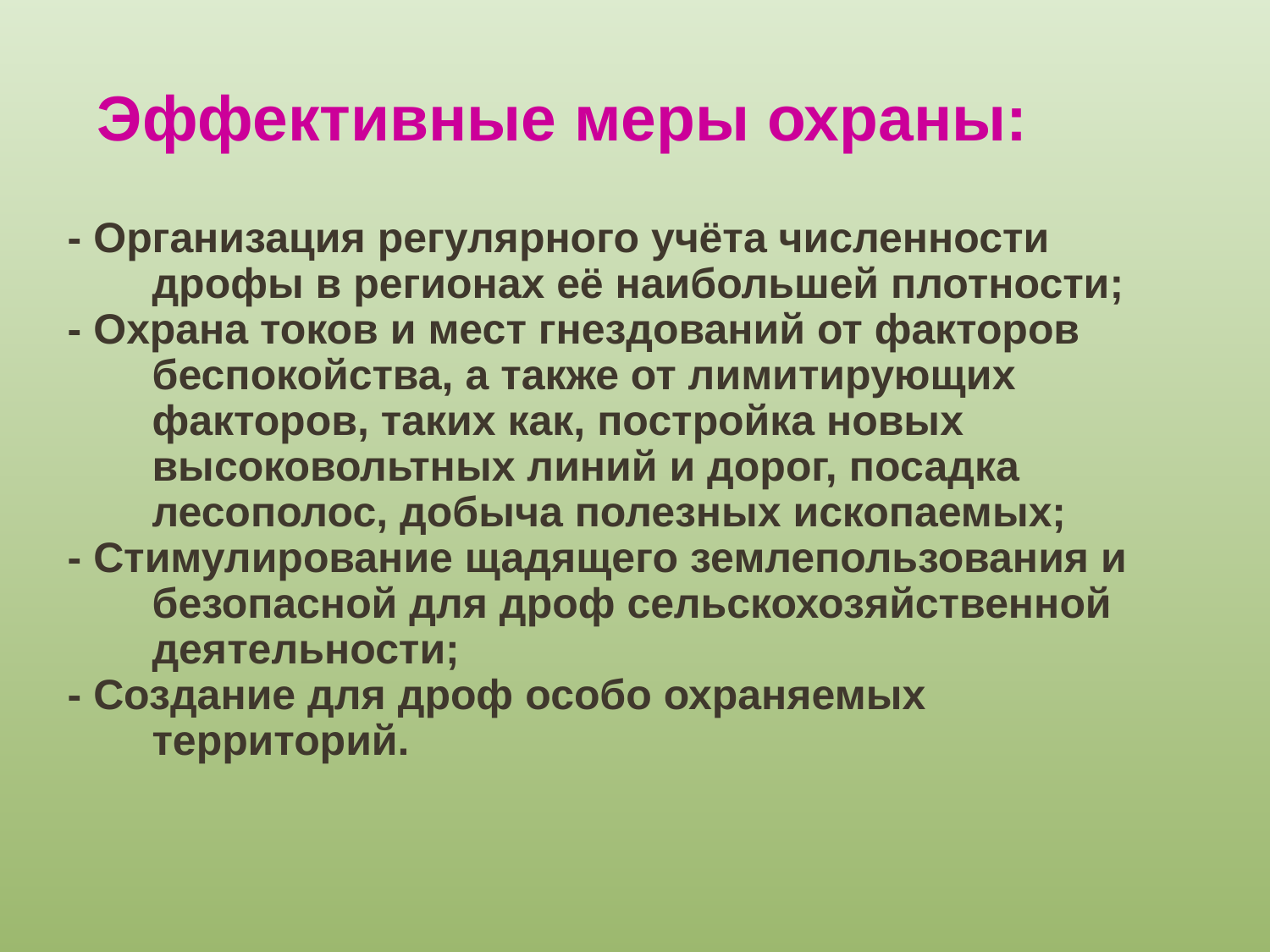

Эффективные меры охраны:
- Организация регулярного учёта численности дрофы в регионах её наибольшей плотности;
- Охрана токов и мест гнездований от факторов беспокойства, а также от лимитирующих факторов, таких как, постройка новых высоковольтных линий и дорог, посадка лесополос, добыча полезных ископаемых;
- Стимулирование щадящего землепользования и безопасной для дроф сельскохозяйственной деятельности;
- Создание для дроф особо охраняемых территорий.